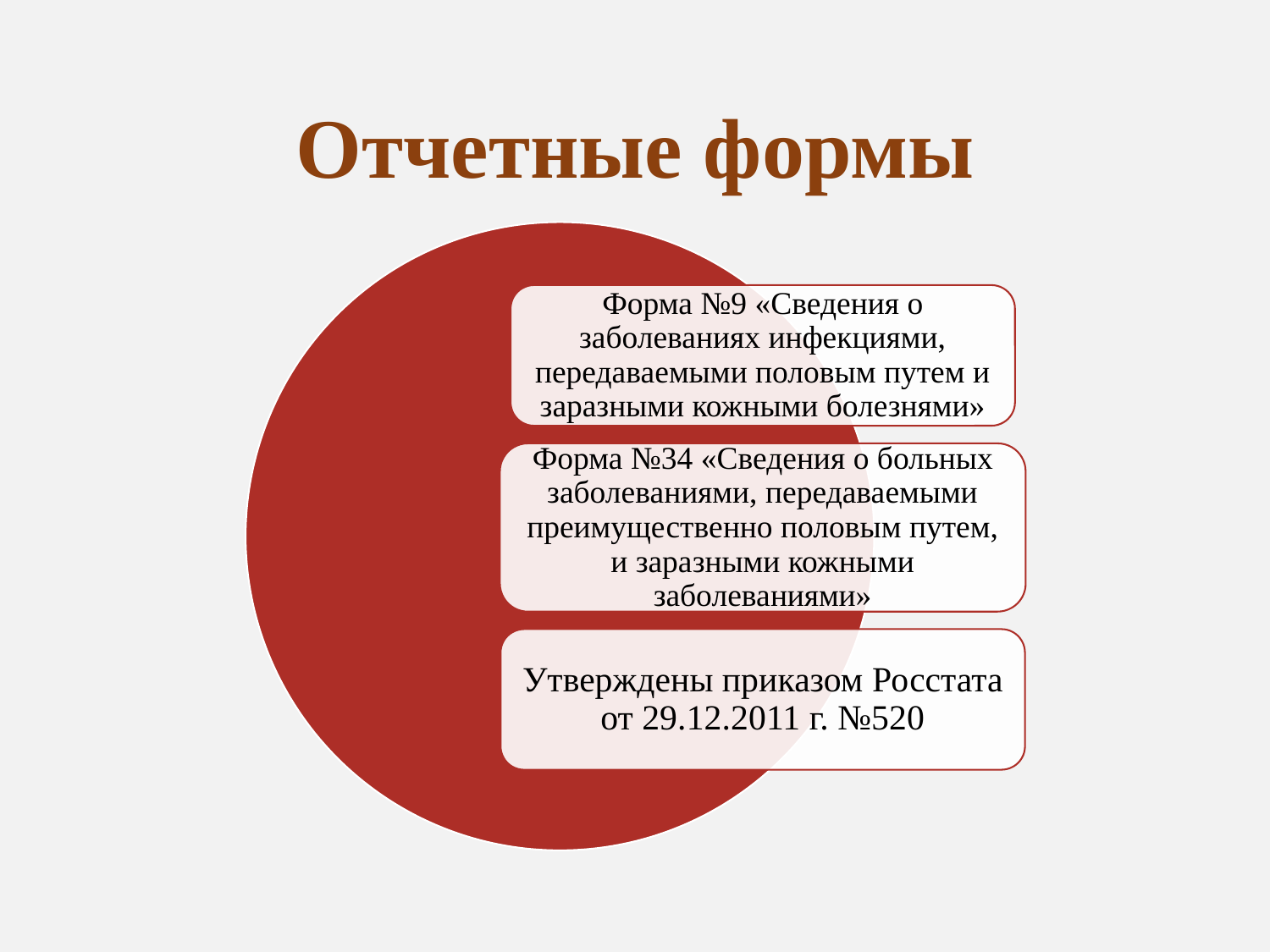

# Отчетные формы
Форма №9 «Сведения о заболеваниях инфекциями, передаваемыми половым путем и заразными кожными болезнями»
Форма №34 «Сведения о больных заболеваниями, передаваемыми преимущественно половым путем, и заразными кожными заболеваниями»
Утверждены приказом Росстата от 29.12.2011 г. №520